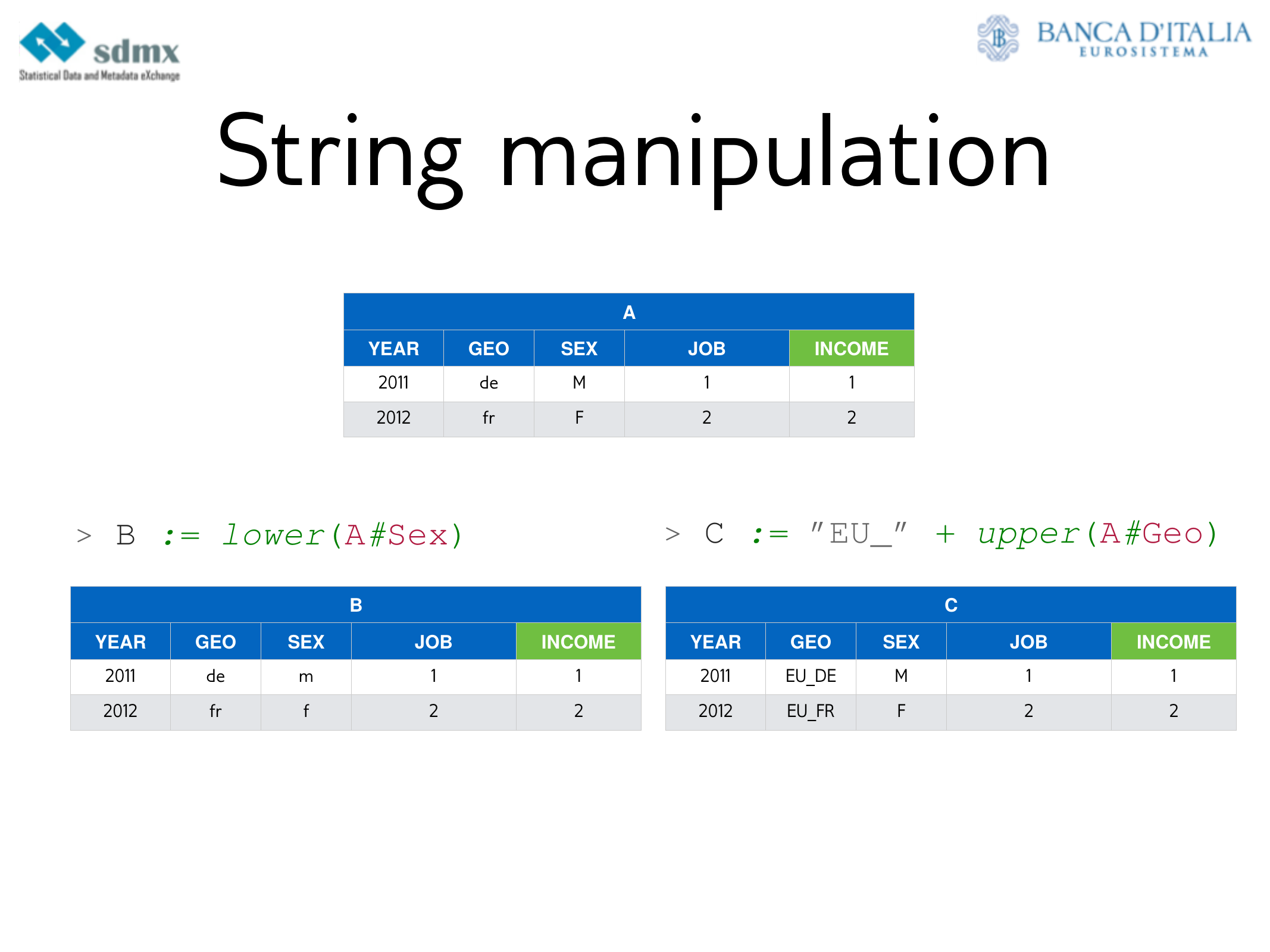

# String manipulation
| A |  |  |  |  |
| --- | --- | --- | --- | --- |
| YEAR | GEO | SEX | JOB | INCOME |
| 2011 | de | M | 1 | 1 |
| 2012 | fr | F | 2 | 2 |
> B := lower(A#Sex)
> C := ”EU_” + upper(A#Geo)
| B |  |  |  |  |
| --- | --- | --- | --- | --- |
| YEAR | GEO | SEX | JOB | INCOME |
| 2011 | de | m | 1 | 1 |
| 2012 | fr | f | 2 | 2 |
| C |  |  |  |  |
| --- | --- | --- | --- | --- |
| YEAR | GEO | SEX | JOB | INCOME |
| 2011 | EU\_DE | M | 1 | 1 |
| 2012 | EU\_FR | F | 2 | 2 |
31